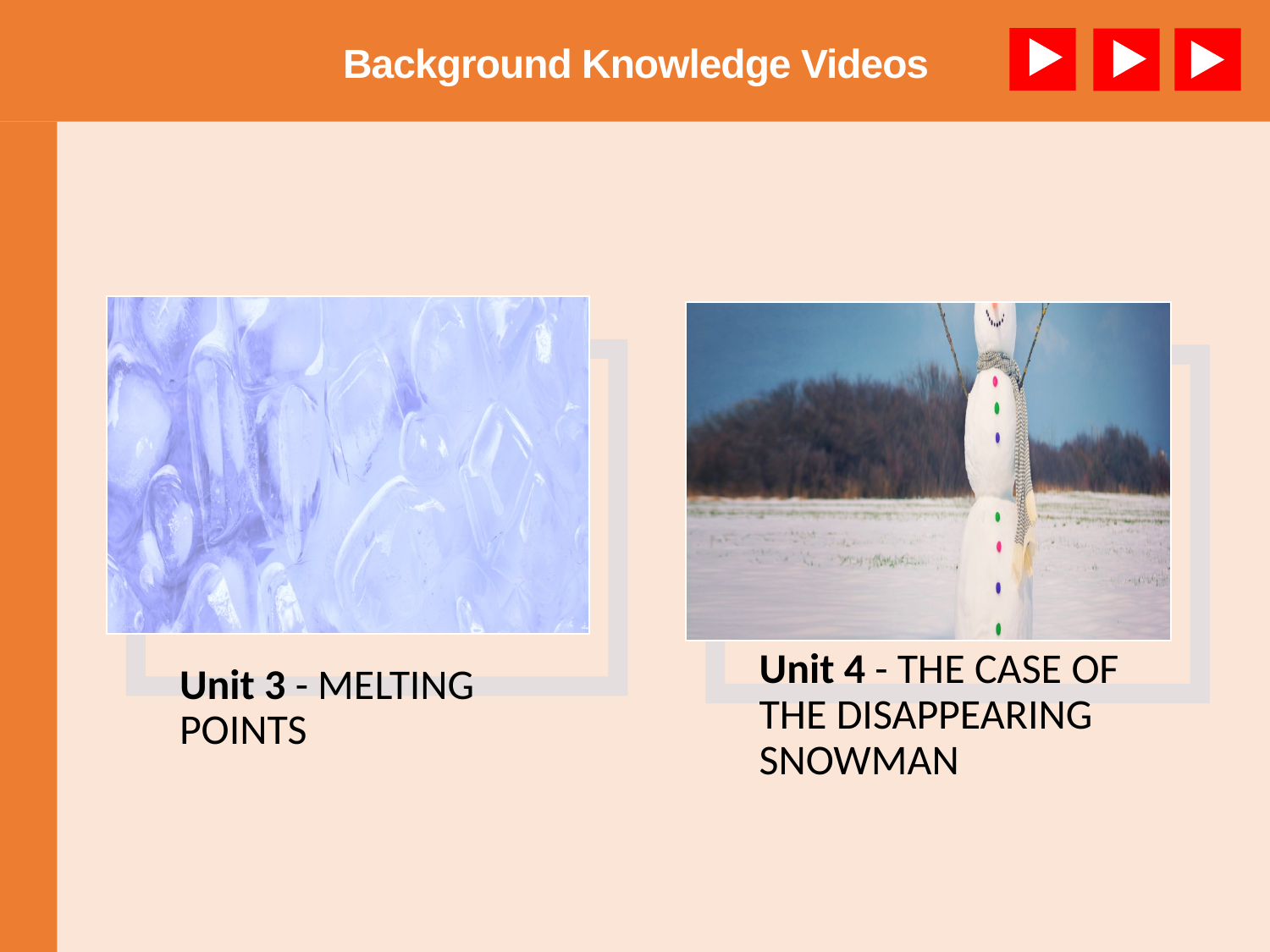

Background Knowledge Videos

Unit 3 - MELTING POINTS

Unit 4 - THE CASE OF THE DISAPPEARING SNOWMAN